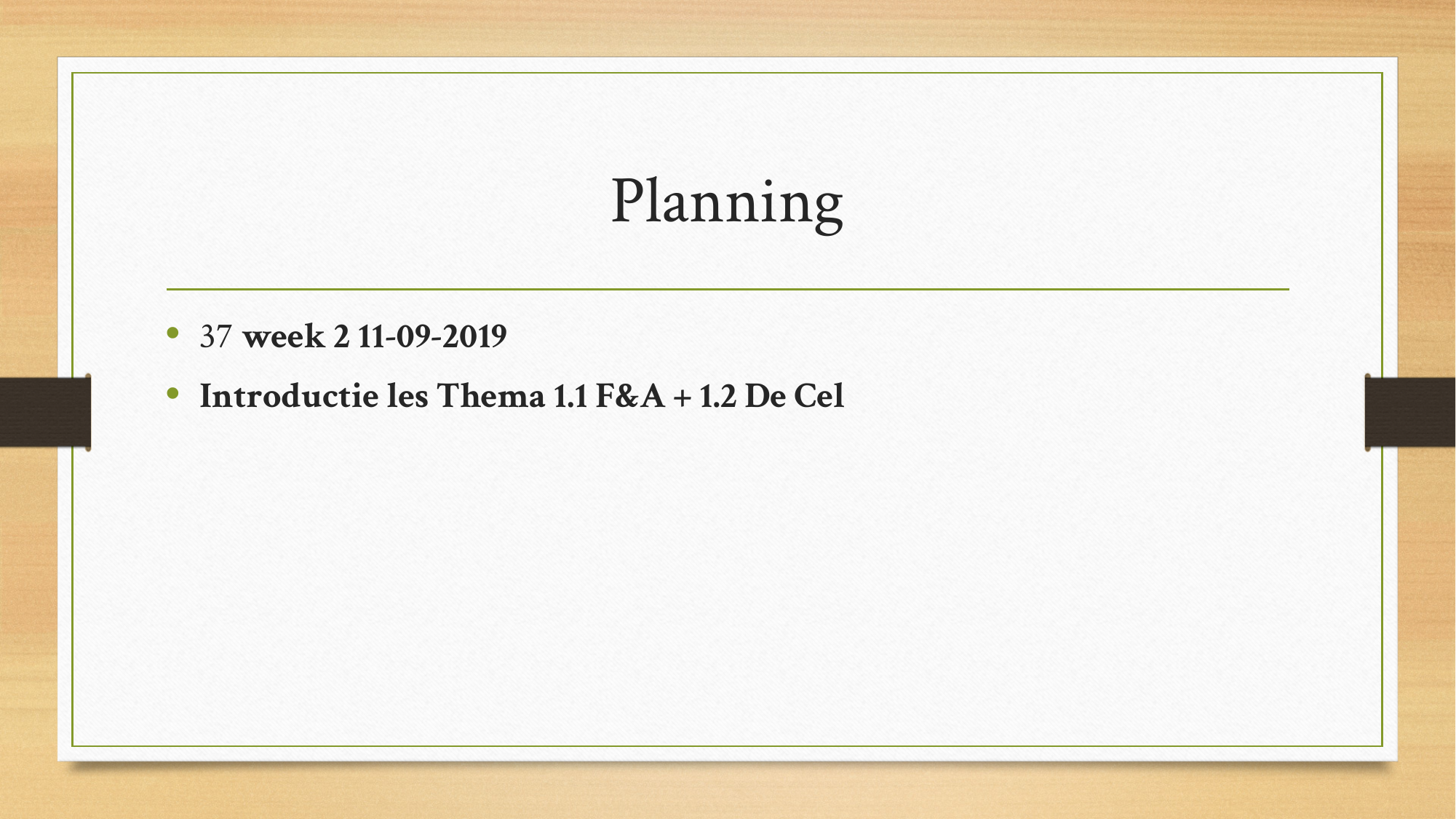

# Planning
37 week 2 11-09-2019
Introductie les Thema 1.1 F&A + 1.2 De Cel